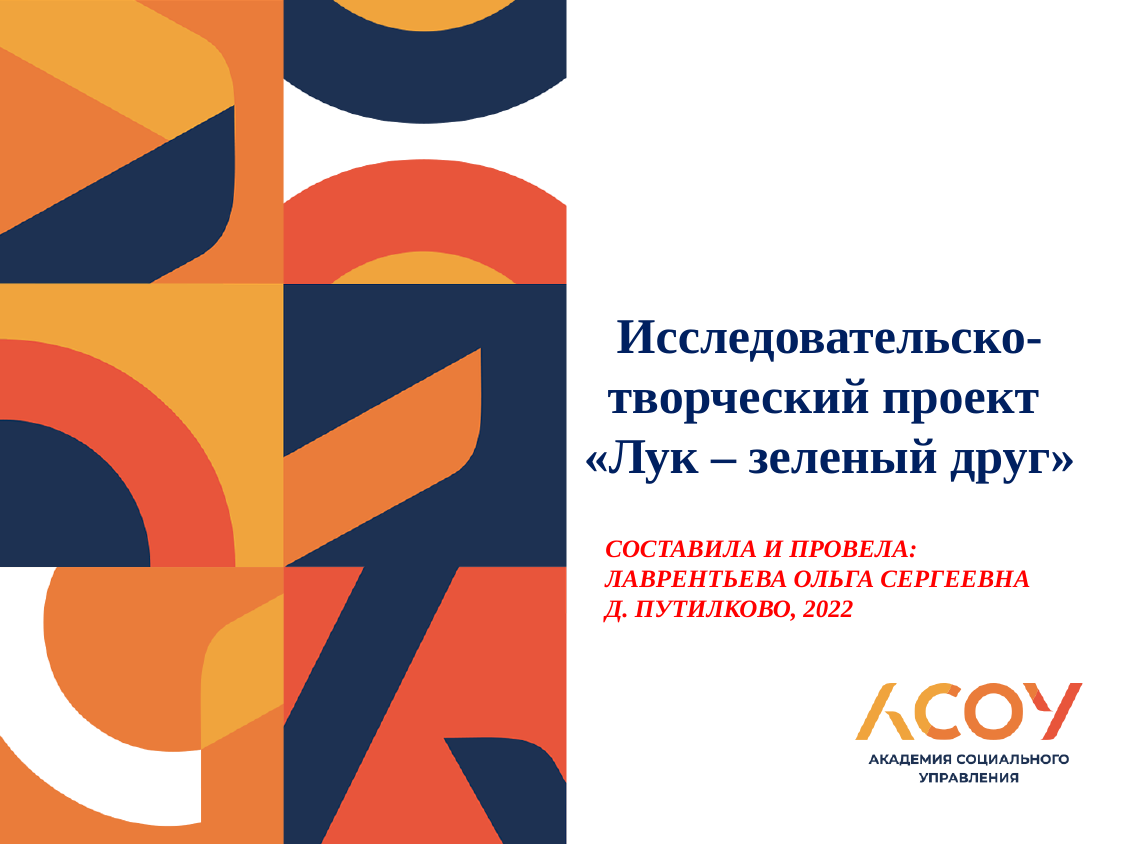

Исследовательско-творческий проект
«Лук – зеленый друг»
Составила и провела:
Лаврентьева Ольга Сергеевна
д. Путилково, 2022